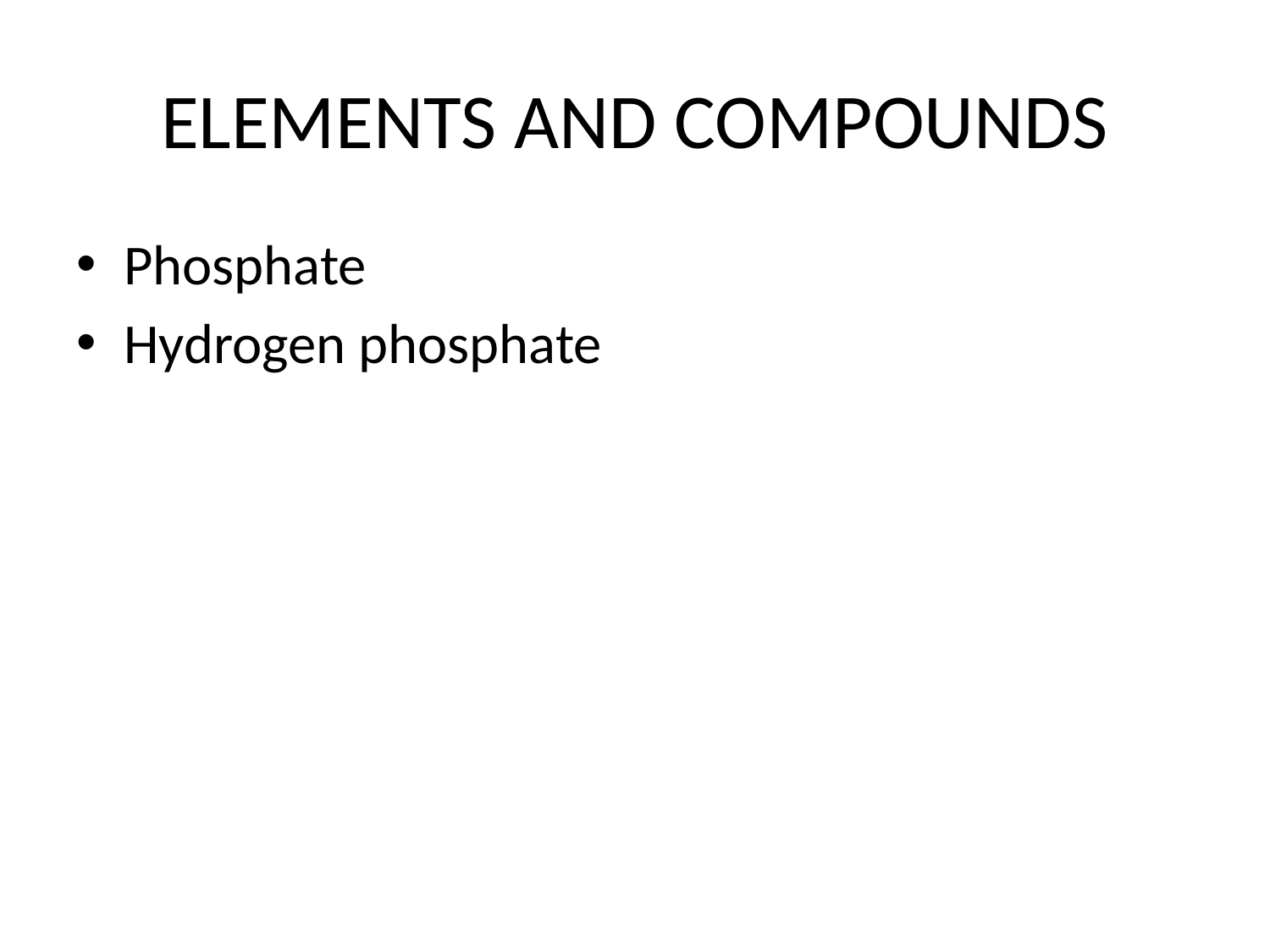

# ELEMENTS AND COMPOUNDS
Phosphate
Hydrogen phosphate